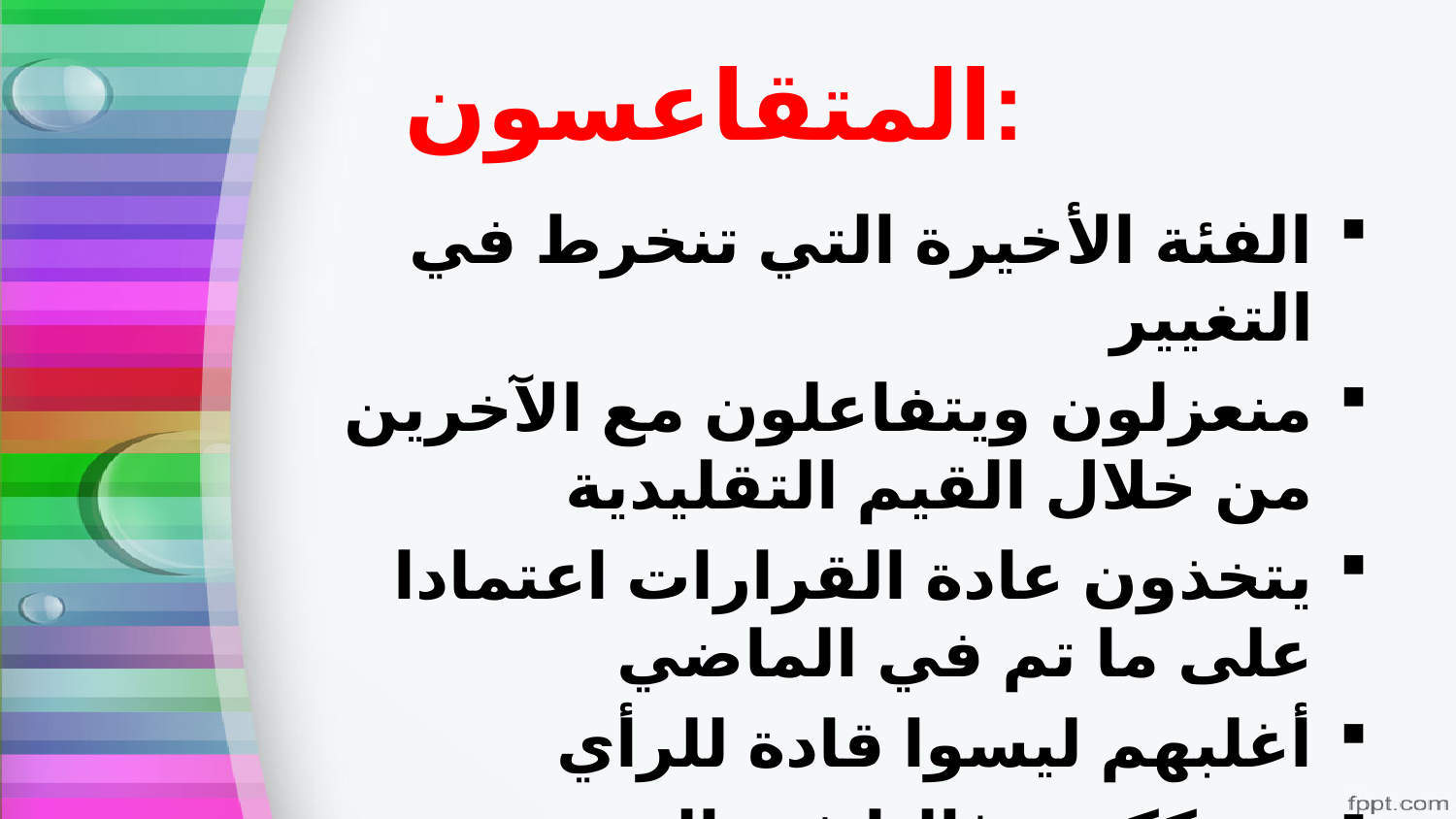

# المتقاعسون:
الفئة الأخيرة التي تنخرط في التغيير
منعزلون ويتفاعلون مع الآخرين من خلال القيم التقليدية
يتخذون عادة القرارات اعتمادا على ما تم في الماضي
أغلبهم ليسوا قادة للرأي
يتشككون غالبا في التغيير ووسائل التغيير